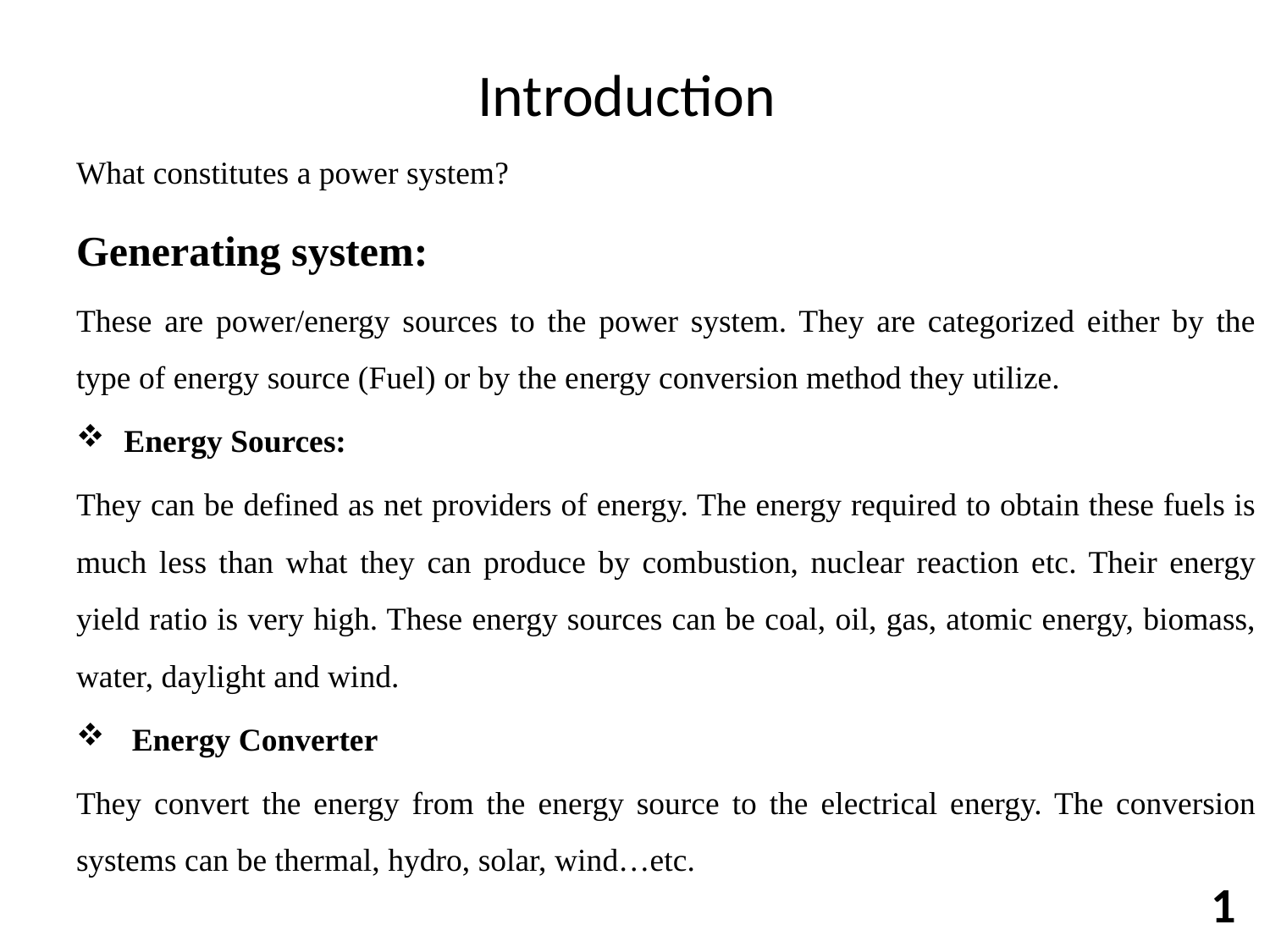

# Introduction
What constitutes a power system?
Generating system:
These are power/energy sources to the power system. They are categorized either by the type of energy source (Fuel) or by the energy conversion method they utilize.
Energy Sources:
They can be defined as net providers of energy. The energy required to obtain these fuels is much less than what they can produce by combustion, nuclear reaction etc. Their energy yield ratio is very high. These energy sources can be coal, oil, gas, atomic energy, biomass, water, daylight and wind.
 Energy Converter
They convert the energy from the energy source to the electrical energy. The conversion systems can be thermal, hydro, solar, wind…etc.
1